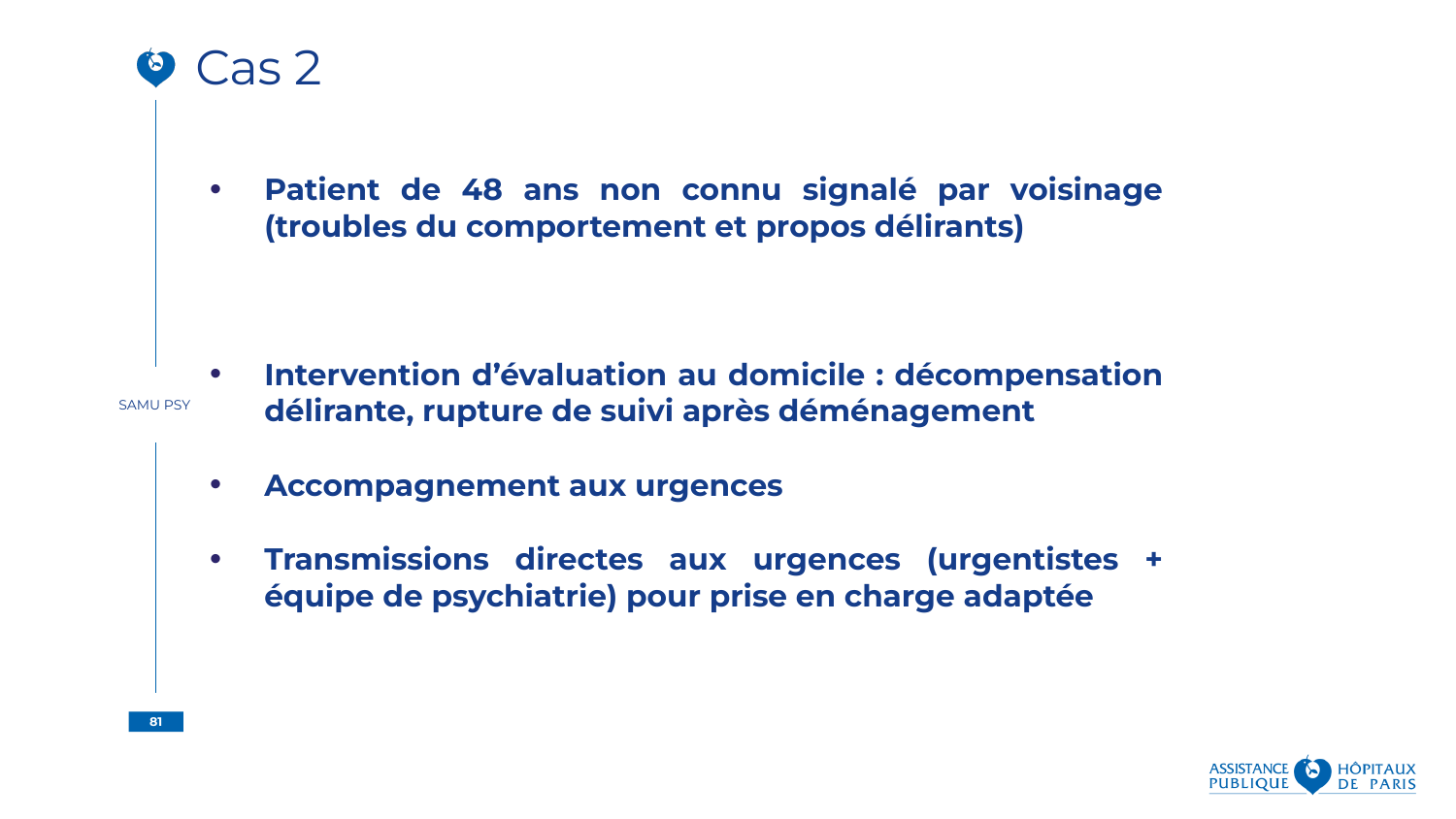

Cas 2
Patient de 48 ans non connu signalé par voisinage (troubles du comportement et propos délirants)

Intervention d’évaluation au domicile : décompensation délirante, rupture de suivi après déménagement
Accompagnement aux urgences
Transmissions directes aux urgences (urgentistes + équipe de psychiatrie) pour prise en charge adaptée

SAMU PSY
81